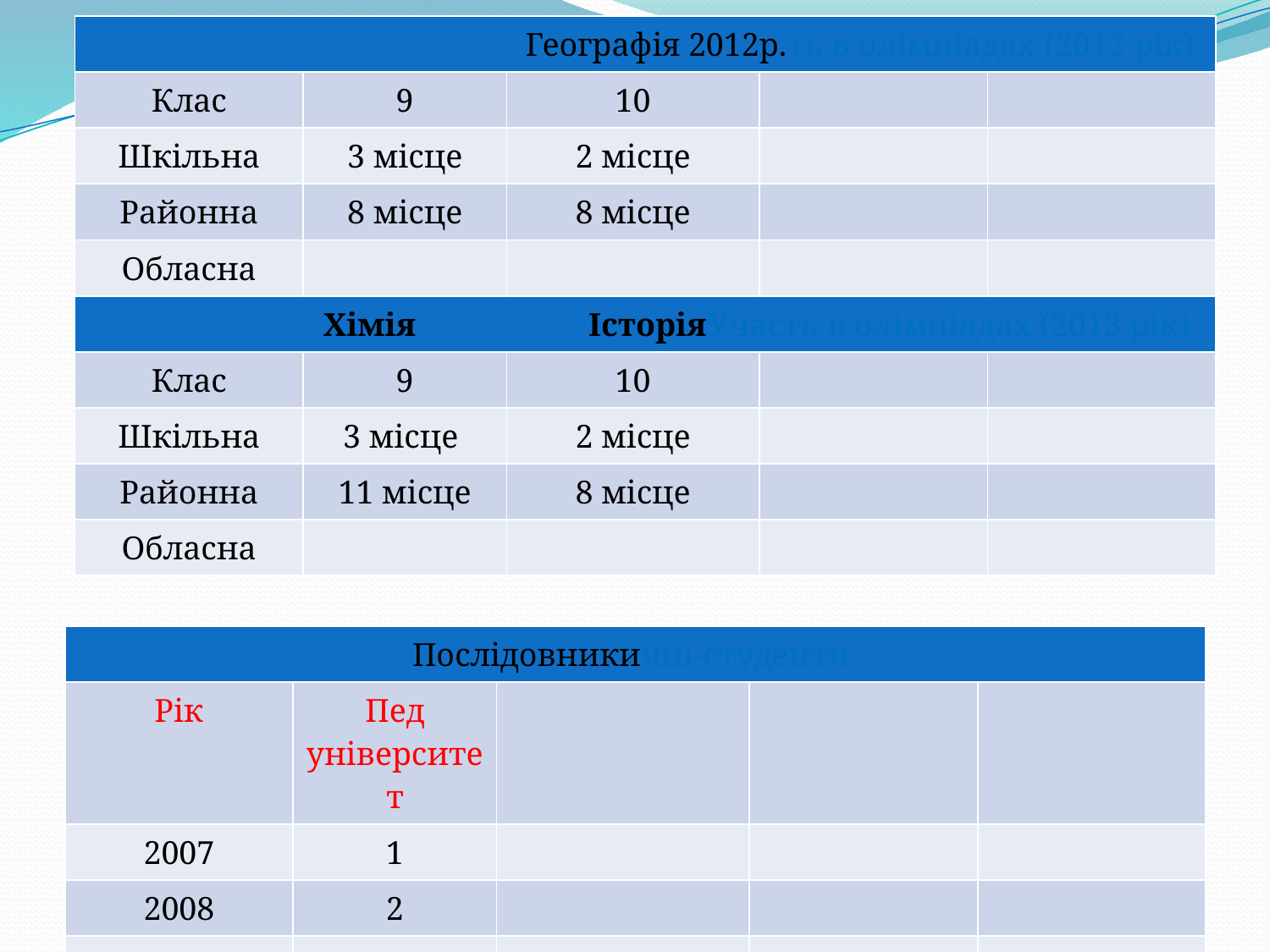

| Географія 2012р.ть в олімпіадах (2012 рік) |  |  |  |  |
| --- | --- | --- | --- | --- |
| Клас | 9 | 10 |  |  |
| Шкільна | 3 місце | 2 місце |  |  |
| Районна | 8 місце | 8 місце |  |  |
| Обласна |  |  |  |  |
| Хімія ІсторіяУчасть в олімпіадах (2013 рік) |  |  |  |  |
| --- | --- | --- | --- | --- |
| Клас | 9 | 10 |  |  |
| Шкільна | 3 місце | 2 місце |  |  |
| Районна | 11 місце | 8 місце |  |  |
| Обласна |  |  |  |  |
| Послідовникичні-студенти |  |  |  |  |
| --- | --- | --- | --- | --- |
| Рік | Пед університет |  |  |  |
| 2007 | 1 |  |  |  |
| 2008 | 2 |  |  |  |
| 2009 | 2 |  |  |  |